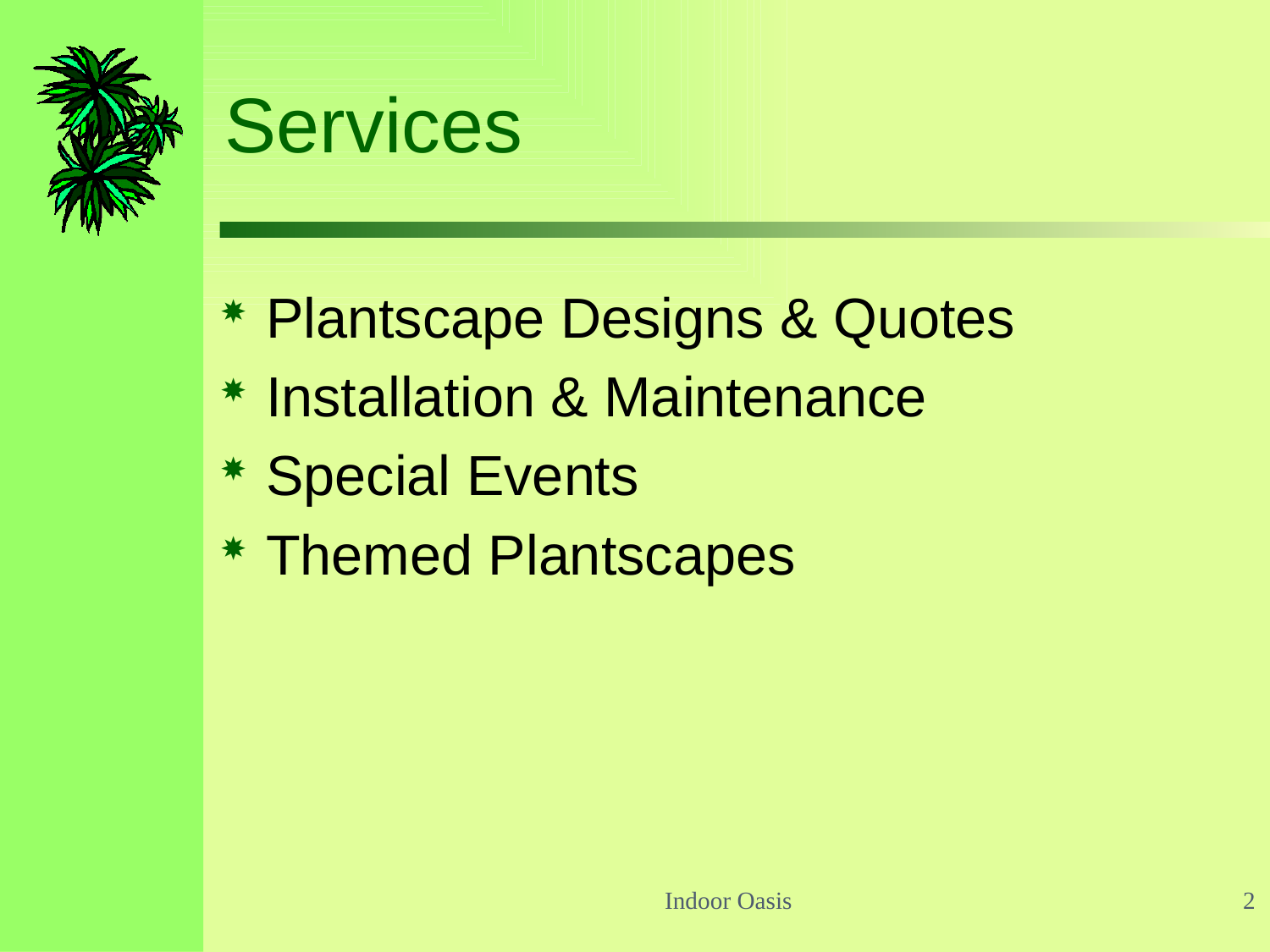

# Services
Plantscape Designs & Quotes
Installation & Maintenance
Special Events
Themed Plantscapes
Indoor Oasis
2